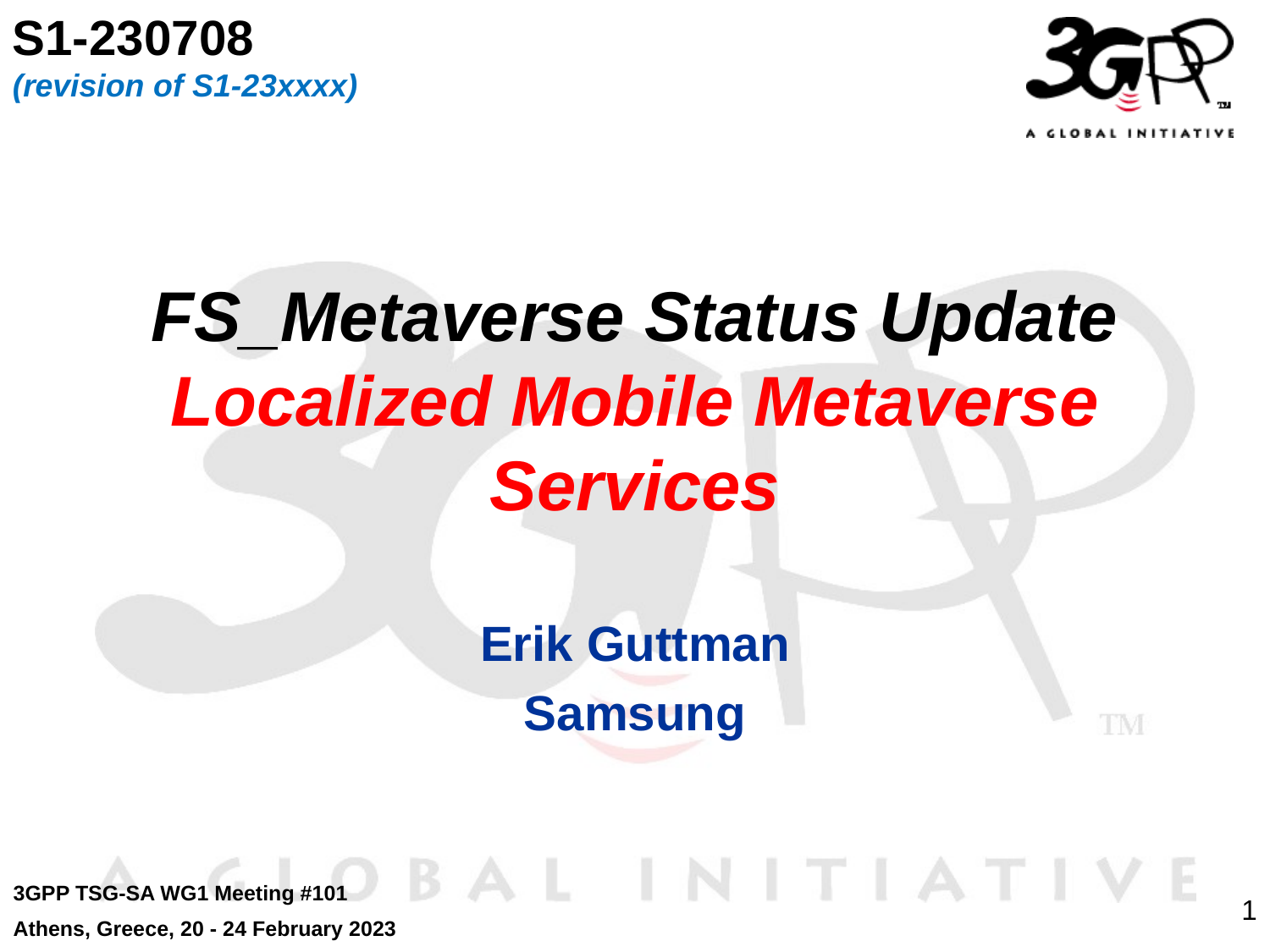

S1-230708
(revision of S1-23xxxx)
# FS_Metaverse Status Update Localized Mobile Metaverse Services
Erik Guttman
Samsung
3GPP TSG-SA WG1 Meeting #101
Athens, Greece, 20 - 24 February 2023
1